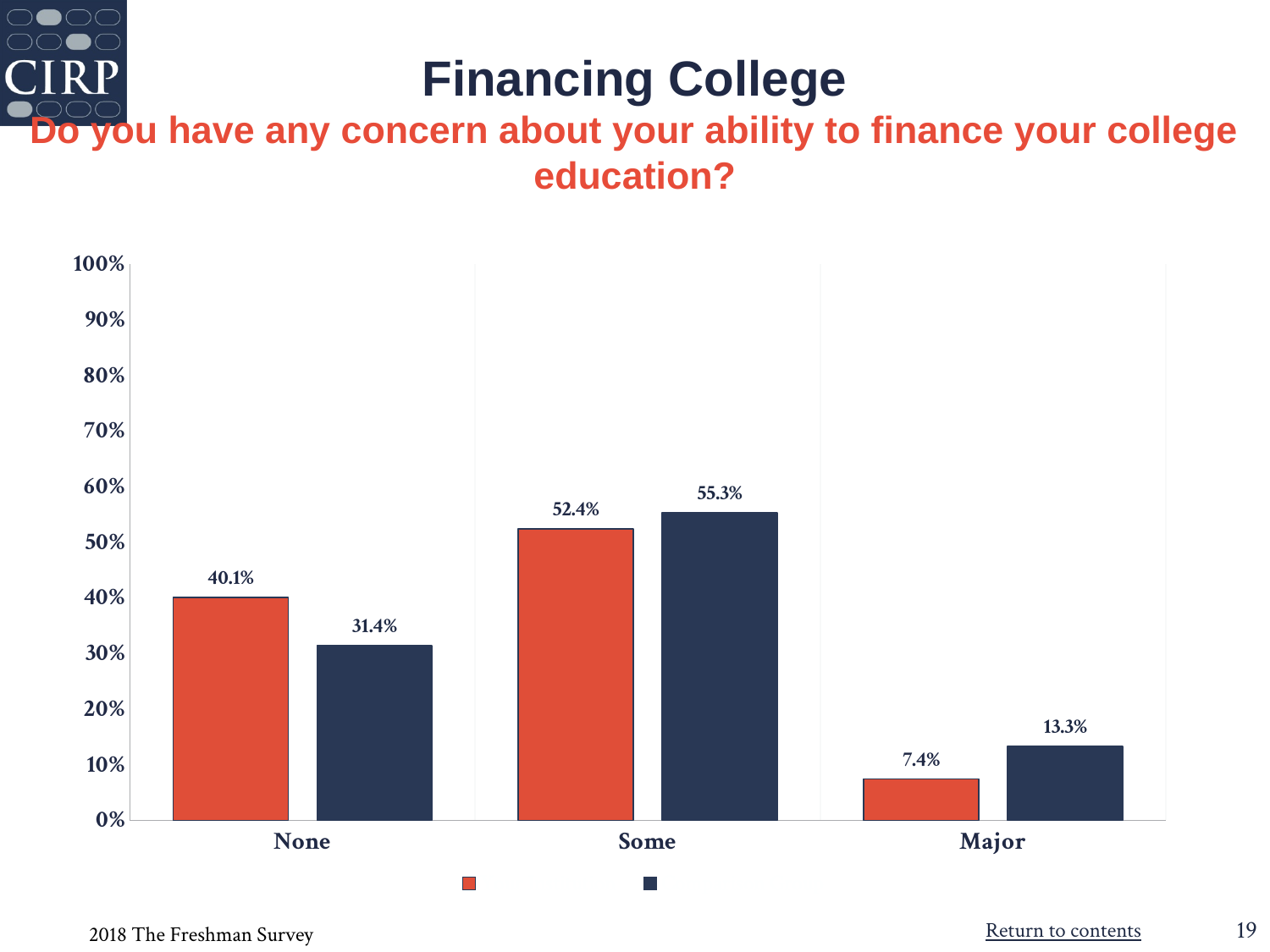

# Financing College Do you have any concern about your ability to finance your college education?

### Chart

| Category | Your Institution | Comparison Group |
|---|---|---|
| None | 0.401 | 0.314 |
| Some | 0.524 | 0.553 |
| Major | 0.074 | 0.133 |
2018 The Freshman Survey
19